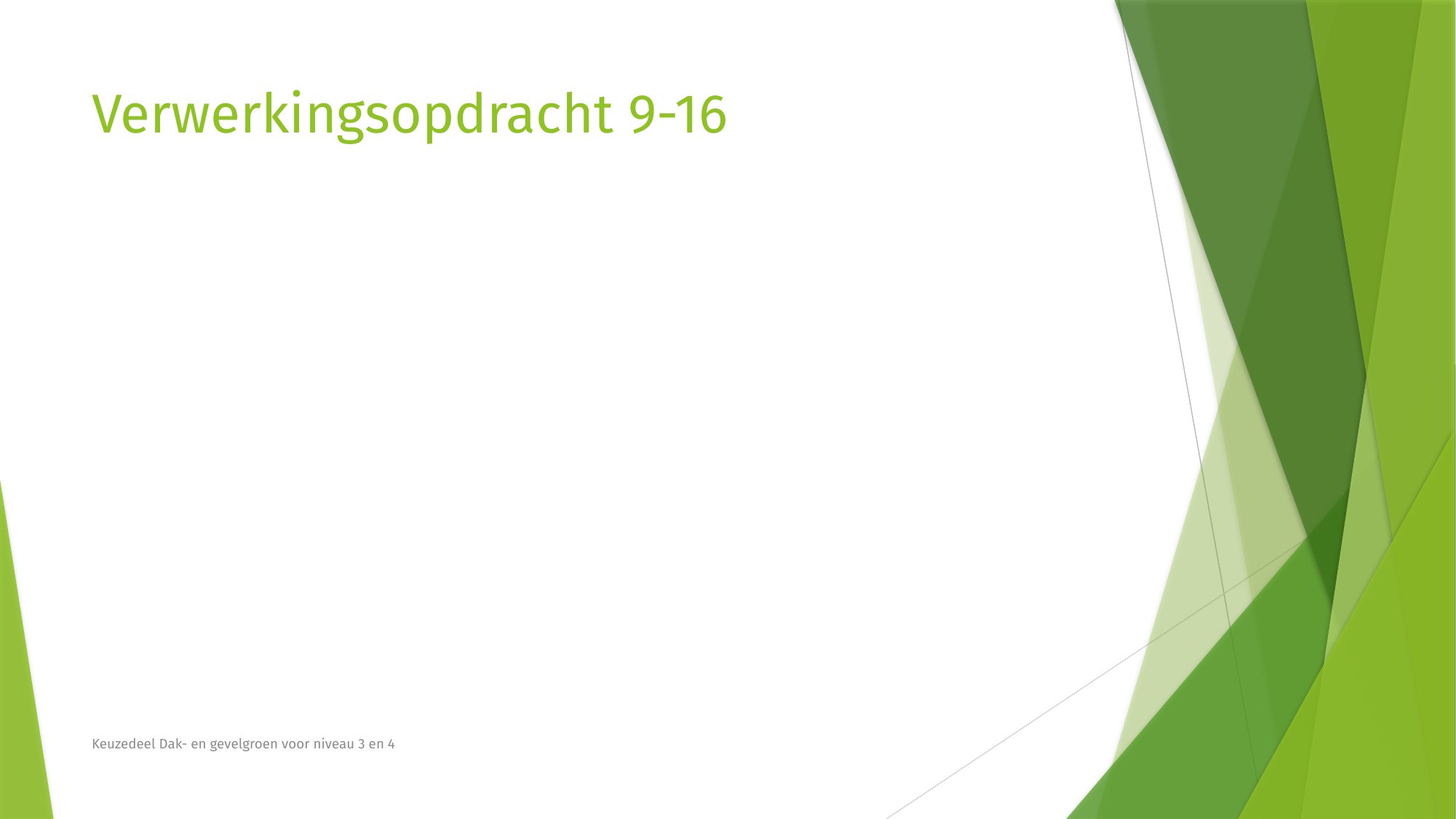

# Verwerkingsopdracht 9-16

Keuzedeel Dak- en gevelgroen voor niveau 3 en 4